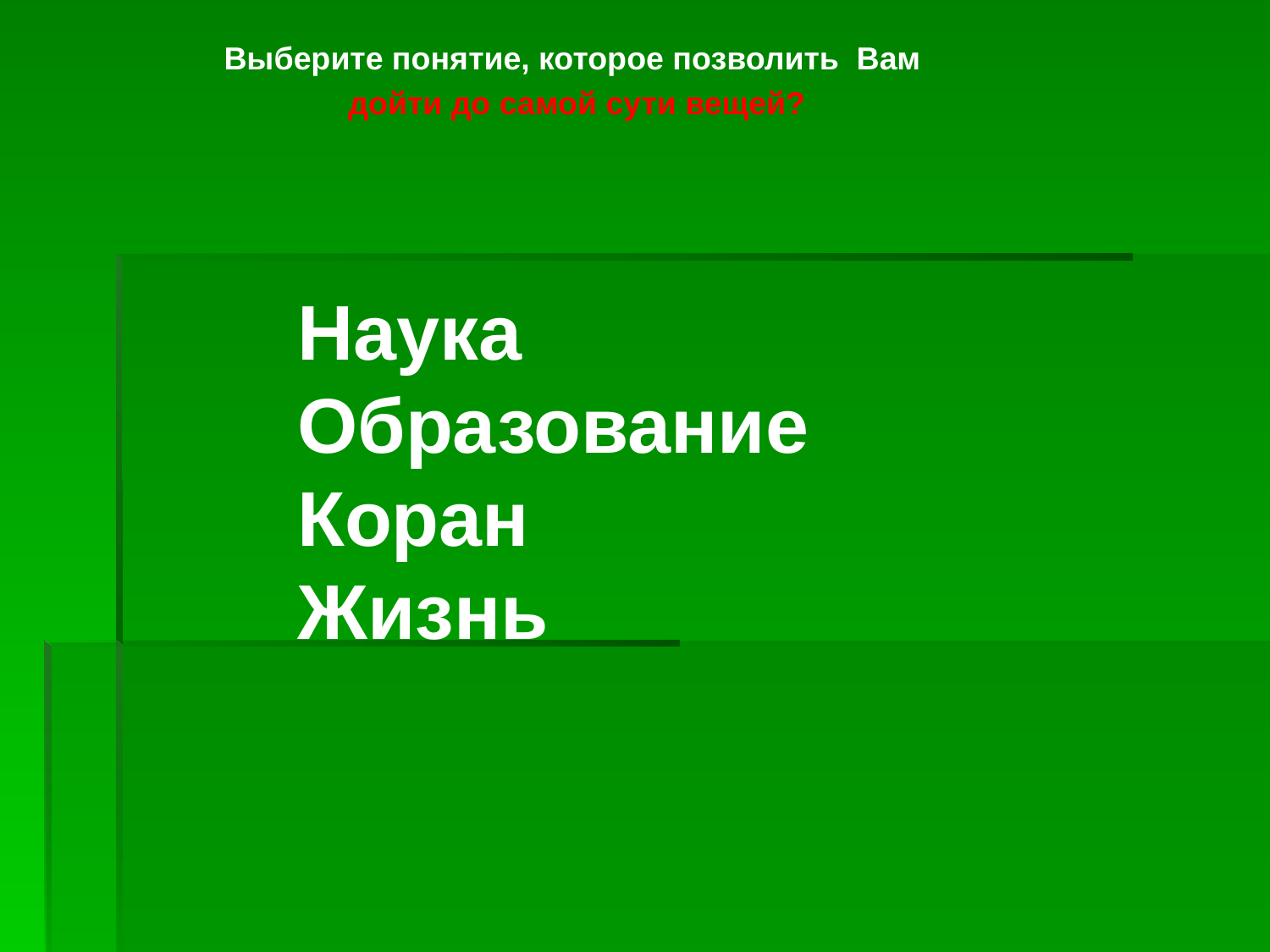

Выберите понятие, которое позволить  Вам
                                 дойти до самой сути вещей?
Наука
Образование
Коран
Жизнь